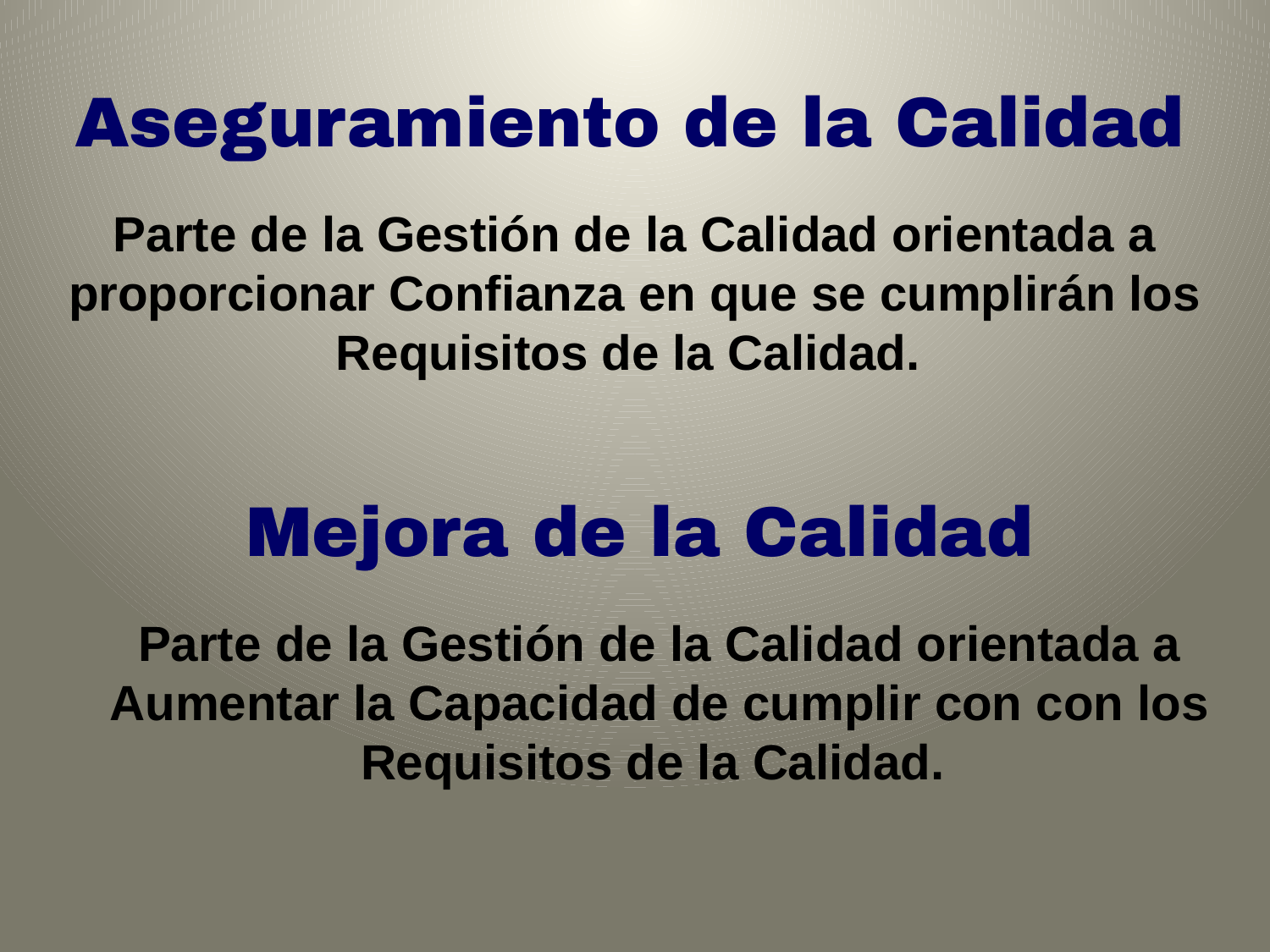

# Aseguramiento de la Calidad
Parte de la Gestión de la Calidad orientada a proporcionar Confianza en que se cumplirán los Requisitos de la Calidad.
Mejora de la Calidad
Parte de la Gestión de la Calidad orientada a Aumentar la Capacidad de cumplir con con los Requisitos de la Calidad.